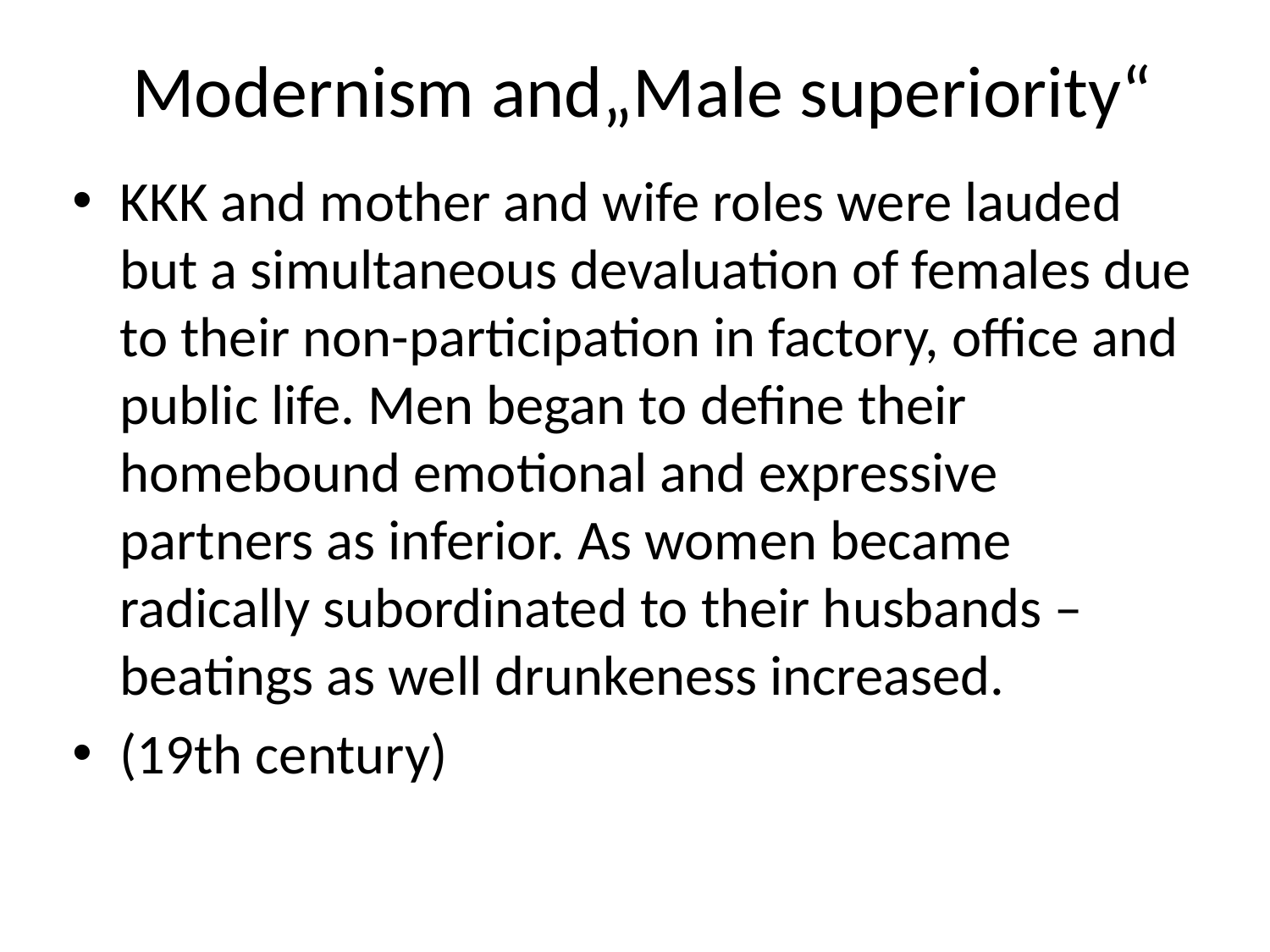

# Modernism and„Male superiority“
KKK and mother and wife roles were lauded but a simultaneous devaluation of females due to their non-participation in factory, office and public life. Men began to define their homebound emotional and expressive partners as inferior. As women became radically subordinated to their husbands – beatings as well drunkeness increased.
(19th century)